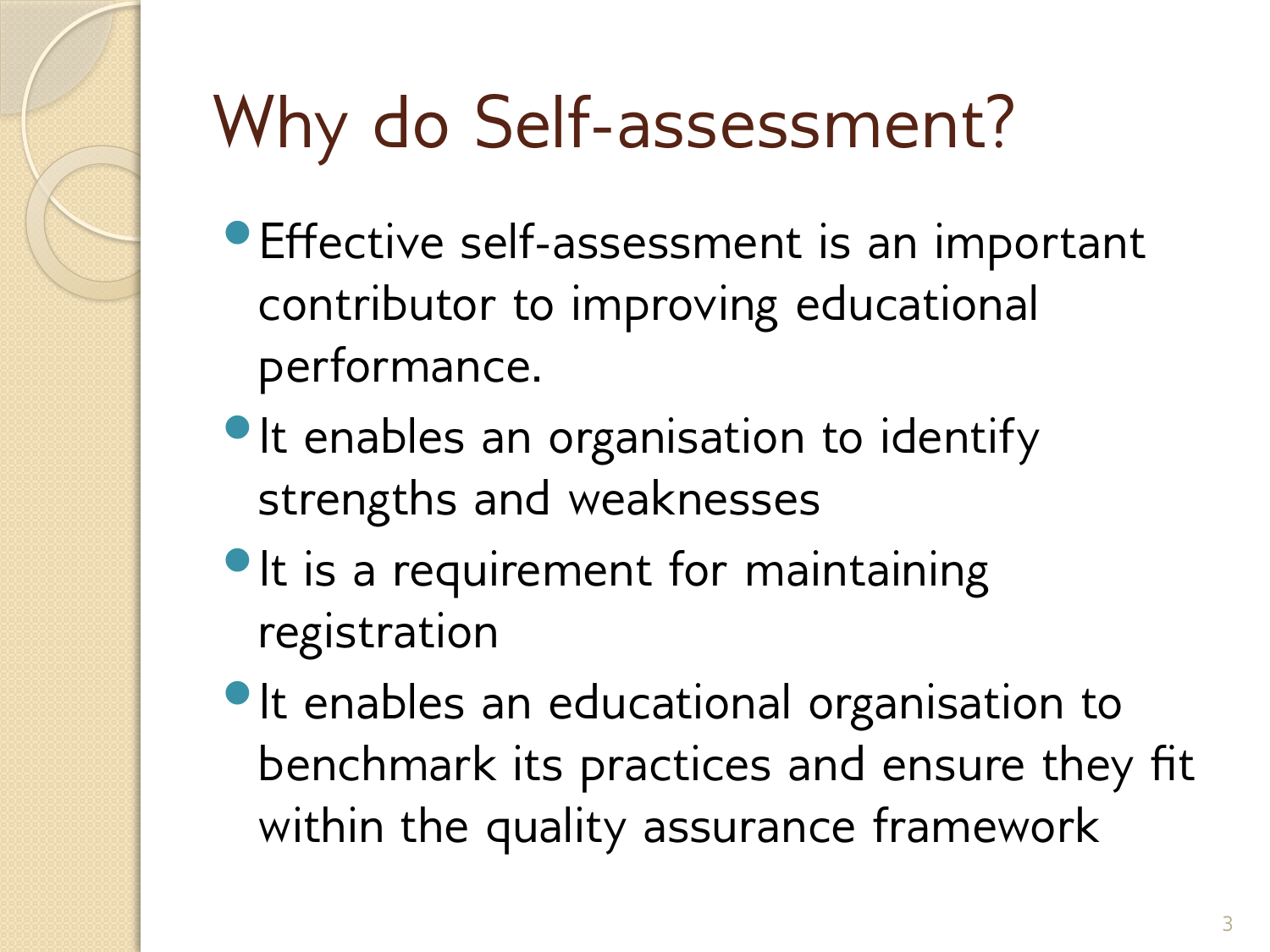

# Why do Self-assessment?
Effective self-assessment is an important contributor to improving educational performance.
It enables an organisation to identify strengths and weaknesses
It is a requirement for maintaining registration
It enables an educational organisation to benchmark its practices and ensure they fit within the quality assurance framework

3